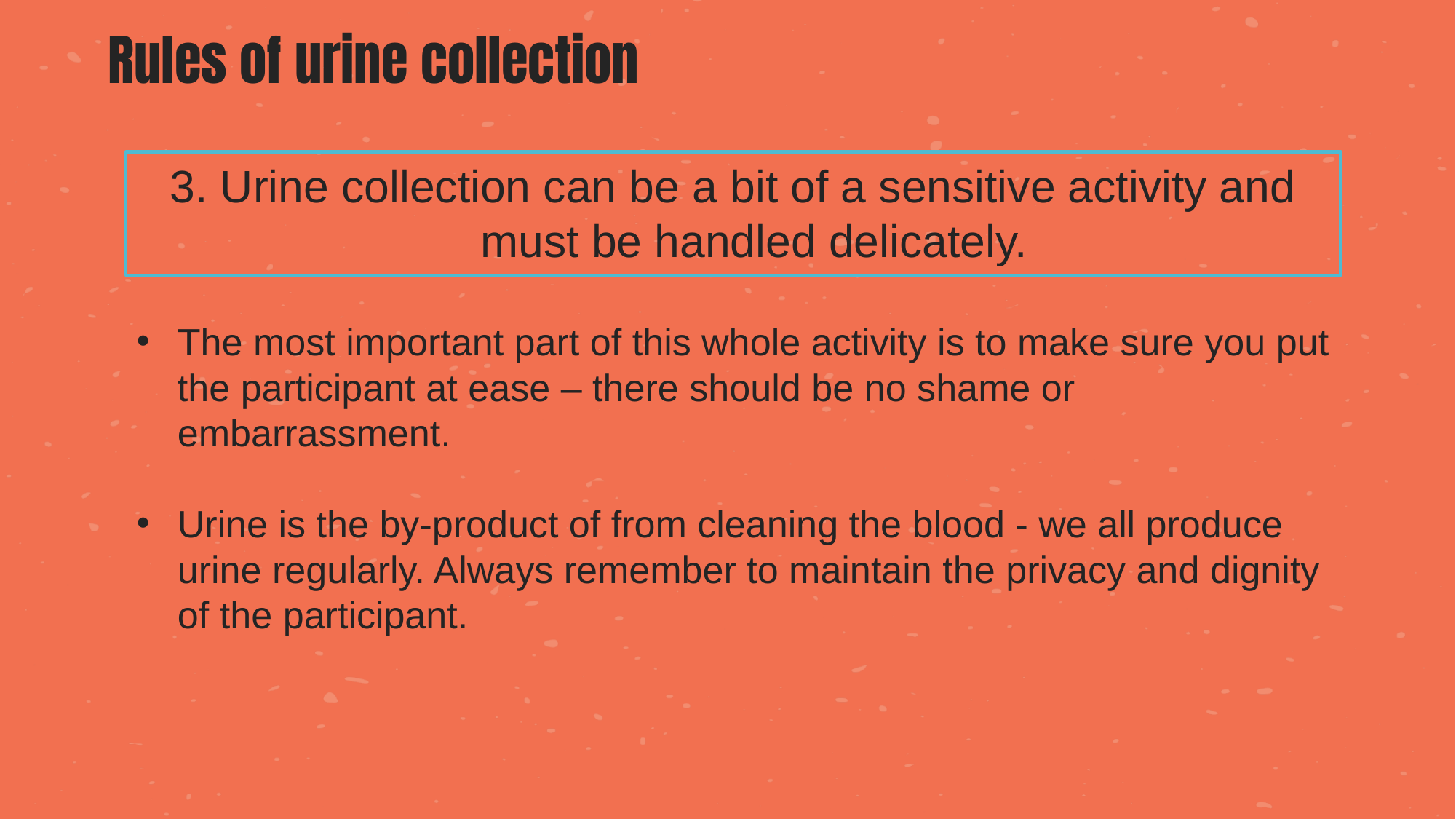

Rules of urine collection

3. Urine collection can be a bit of a sensitive activity and must be handled delicately.

The most important part of this whole activity is to make sure you put the participant at ease – there should be no shame or embarrassment.

Urine is the by-product of from cleaning the blood - we all produce urine regularly. Always remember to maintain the privacy and dignity of the participant.